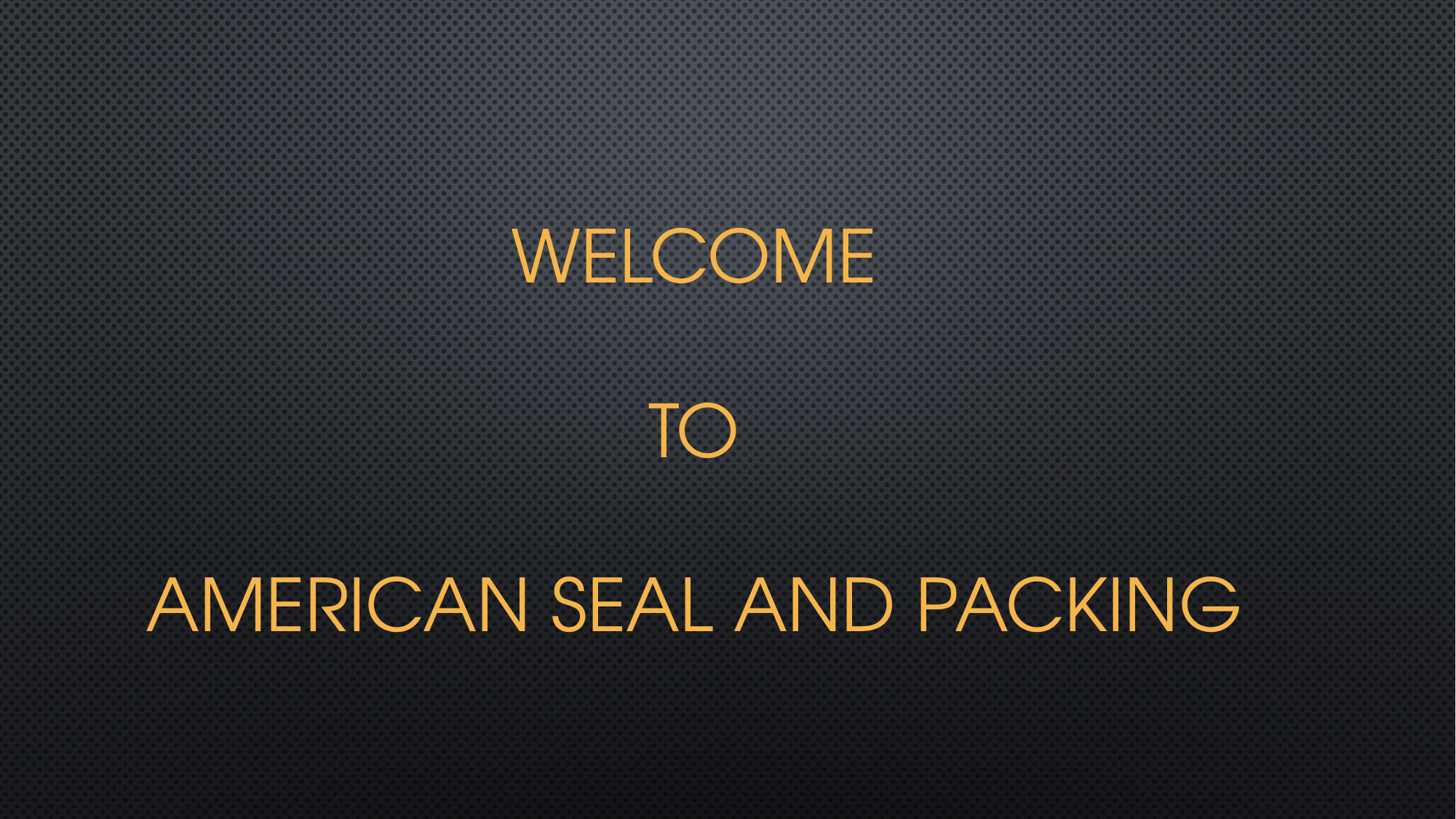

# Welcome to American seal and packing